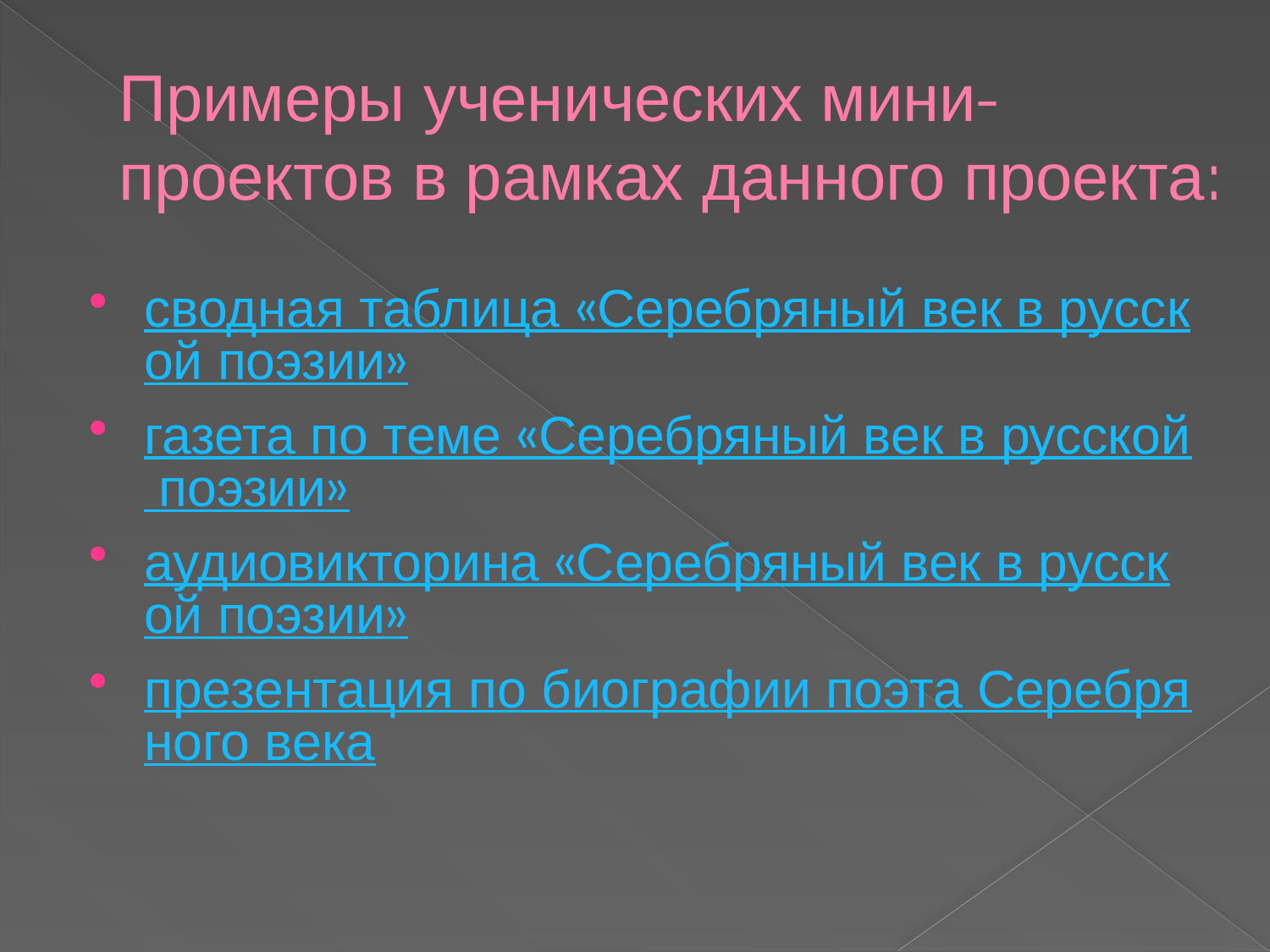

# Примеры ученических мини-проектов в рамках данного проекта:
сводная таблица «Серебряный век в русской поэзии»
газета по теме «Серебряный век в русской поэзии»
аудиовикторина «Серебряный век в русской поэзии»
презентация по биографии поэта Серебряного века